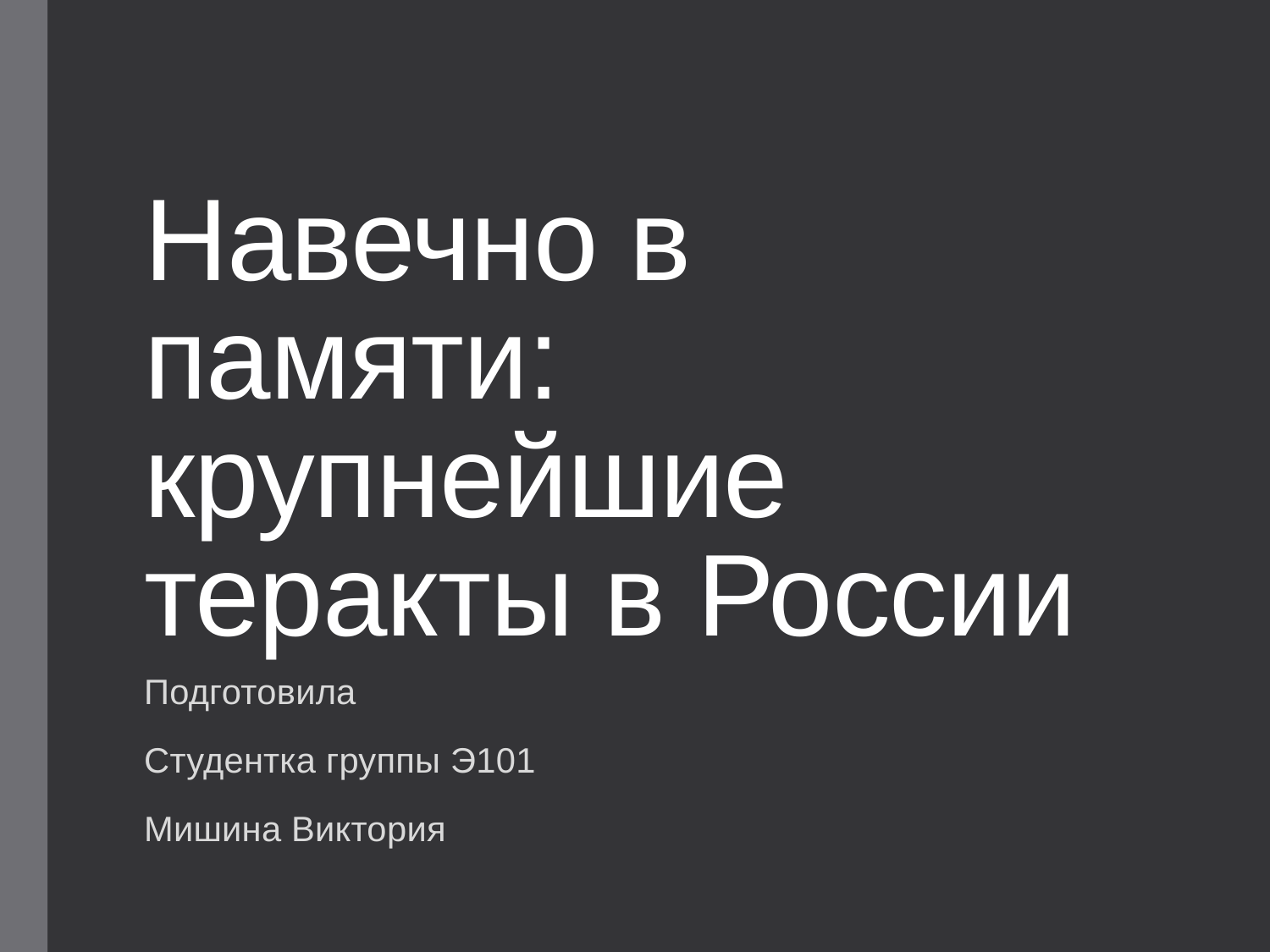

# Навечно в памяти: крупнейшие теракты в России
Подготовила
Студентка группы Э101
Мишина Виктория